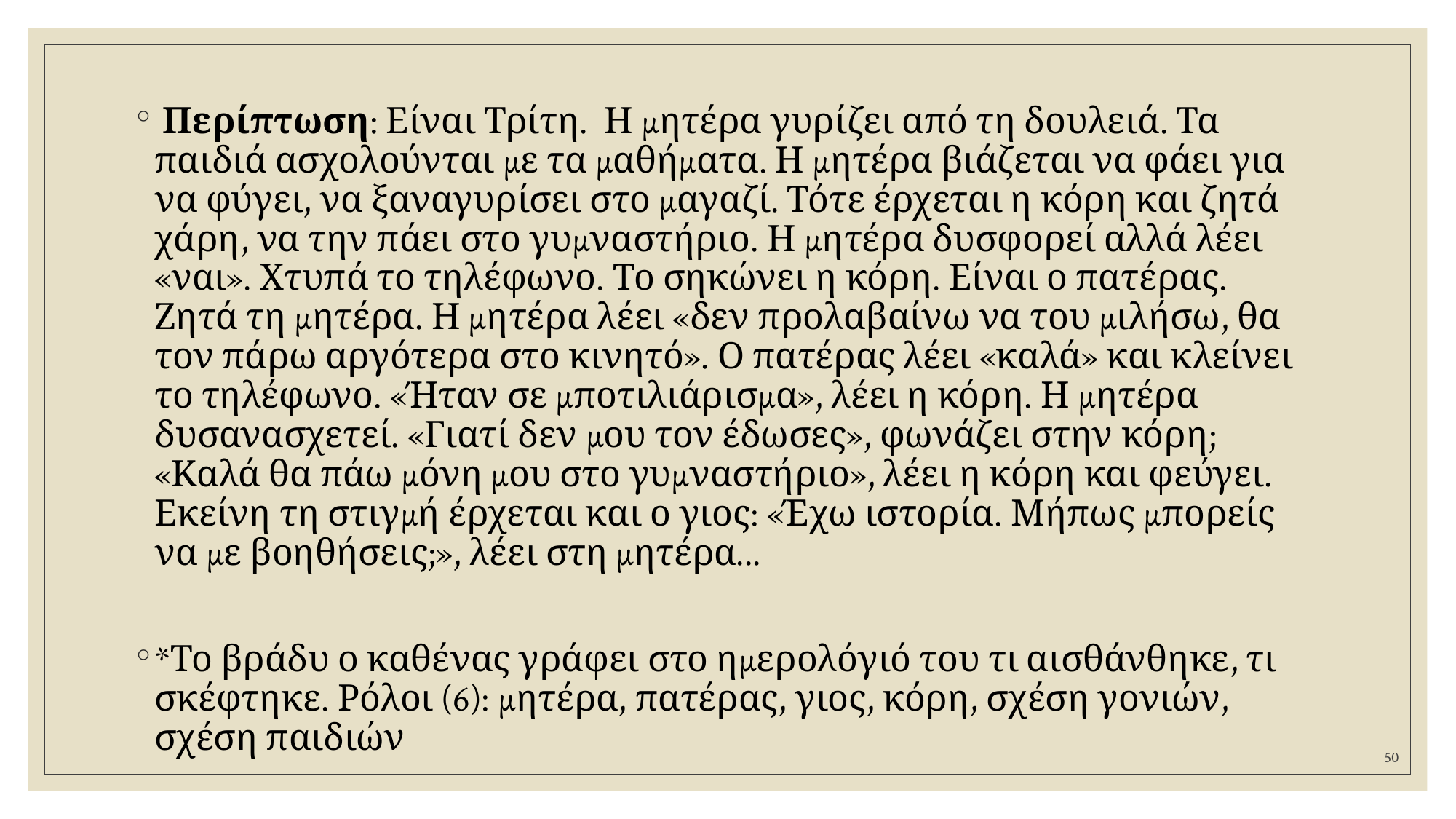

Περίπτωση: Είναι Τρίτη.  Η μητέρα γυρίζει από τη δουλειά. Τα παιδιά ασχολούνται με τα μαθήματα. Η μητέρα βιάζεται να φάει για να φύγει, να ξαναγυρίσει στο μαγαζί. Τότε έρχεται η κόρη και ζητά χάρη, να την πάει στο γυμναστήριο. Η μητέρα δυσφορεί αλλά λέει «ναι». Χτυπά το τηλέφωνο. Το σηκώνει η κόρη. Είναι ο πατέρας. Ζητά τη μητέρα. Η μητέρα λέει «δεν προλαβαίνω να του μιλήσω, θα τον πάρω αργότερα στο κινητό». Ο πατέρας λέει «καλά» και κλείνει το τηλέφωνο. «Ήταν σε μποτιλιάρισμα», λέει η κόρη. Η μητέρα δυσανασχετεί. «Γιατί δεν μου τον έδωσες», φωνάζει στην κόρη; «Καλά θα πάω μόνη μου στο γυμναστήριο», λέει η κόρη και φεύγει. Εκείνη τη στιγμή έρχεται και ο γιος: «Έχω ιστορία. Μήπως μπορείς να με βοηθήσεις;», λέει στη μητέρα...

*Το βράδυ ο καθένας γράφει στο ημερολόγιό του τι αισθάνθηκε, τι σκέφτηκε. Ρόλοι (6): μητέρα, πατέρας, γιος, κόρη, σχέση γονιών, σχέση παιδιών

#
50